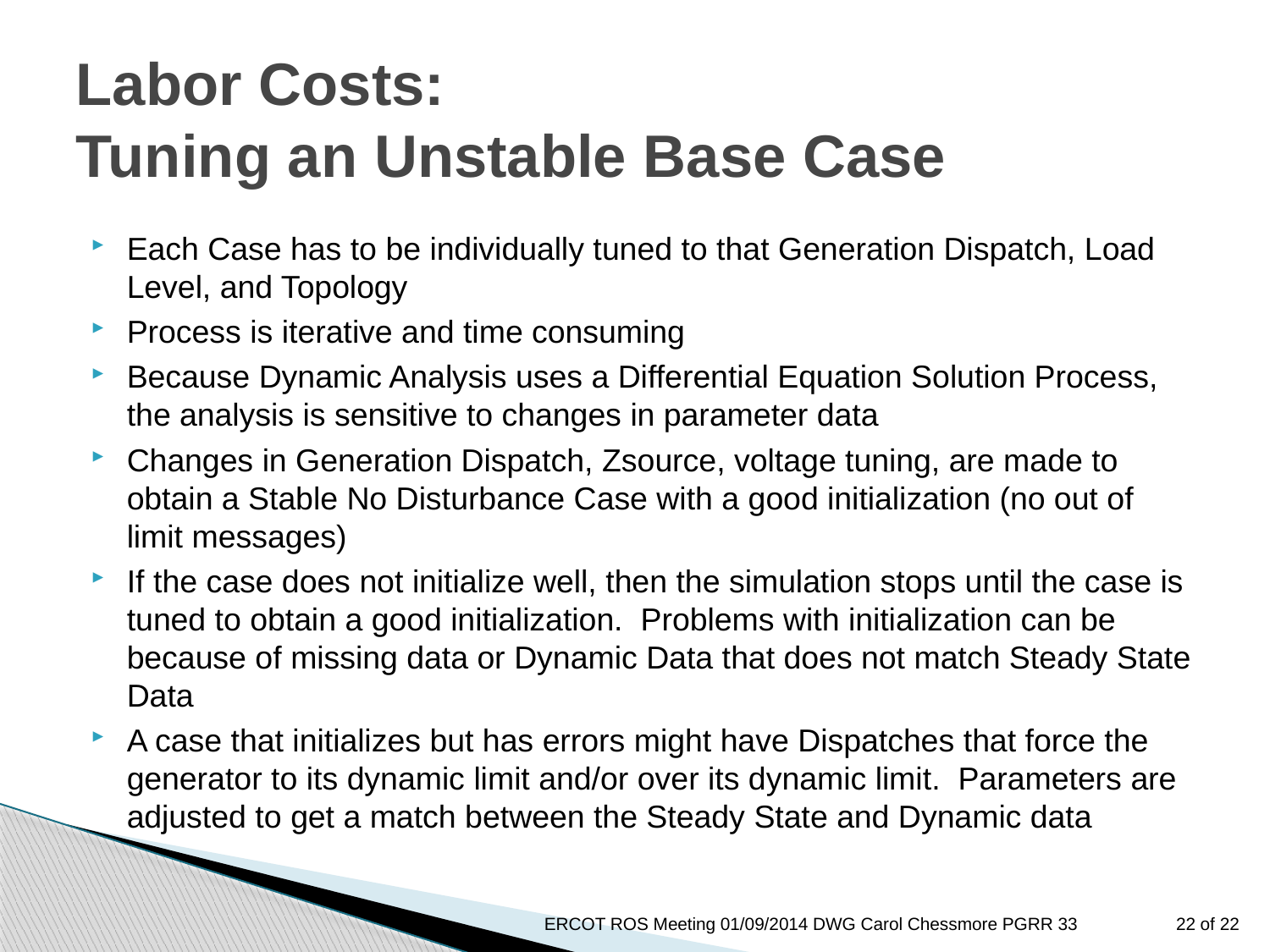

# Labor Costs: Tuning an Unstable Base Case
Each Case has to be individually tuned to that Generation Dispatch, Load Level, and Topology
Process is iterative and time consuming
Because Dynamic Analysis uses a Differential Equation Solution Process, the analysis is sensitive to changes in parameter data
Changes in Generation Dispatch, Zsource, voltage tuning, are made to obtain a Stable No Disturbance Case with a good initialization (no out of limit messages)
If the case does not initialize well, then the simulation stops until the case is tuned to obtain a good initialization.  Problems with initialization can be because of missing data or Dynamic Data that does not match Steady State Data
A case that initializes but has errors might have Dispatches that force the generator to its dynamic limit and/or over its dynamic limit.  Parameters are adjusted to get a match between the Steady State and Dynamic data

ERCOT ROS Meeting 01/09/2014 DWG Carol Chessmore PGRR 33
22 of 22